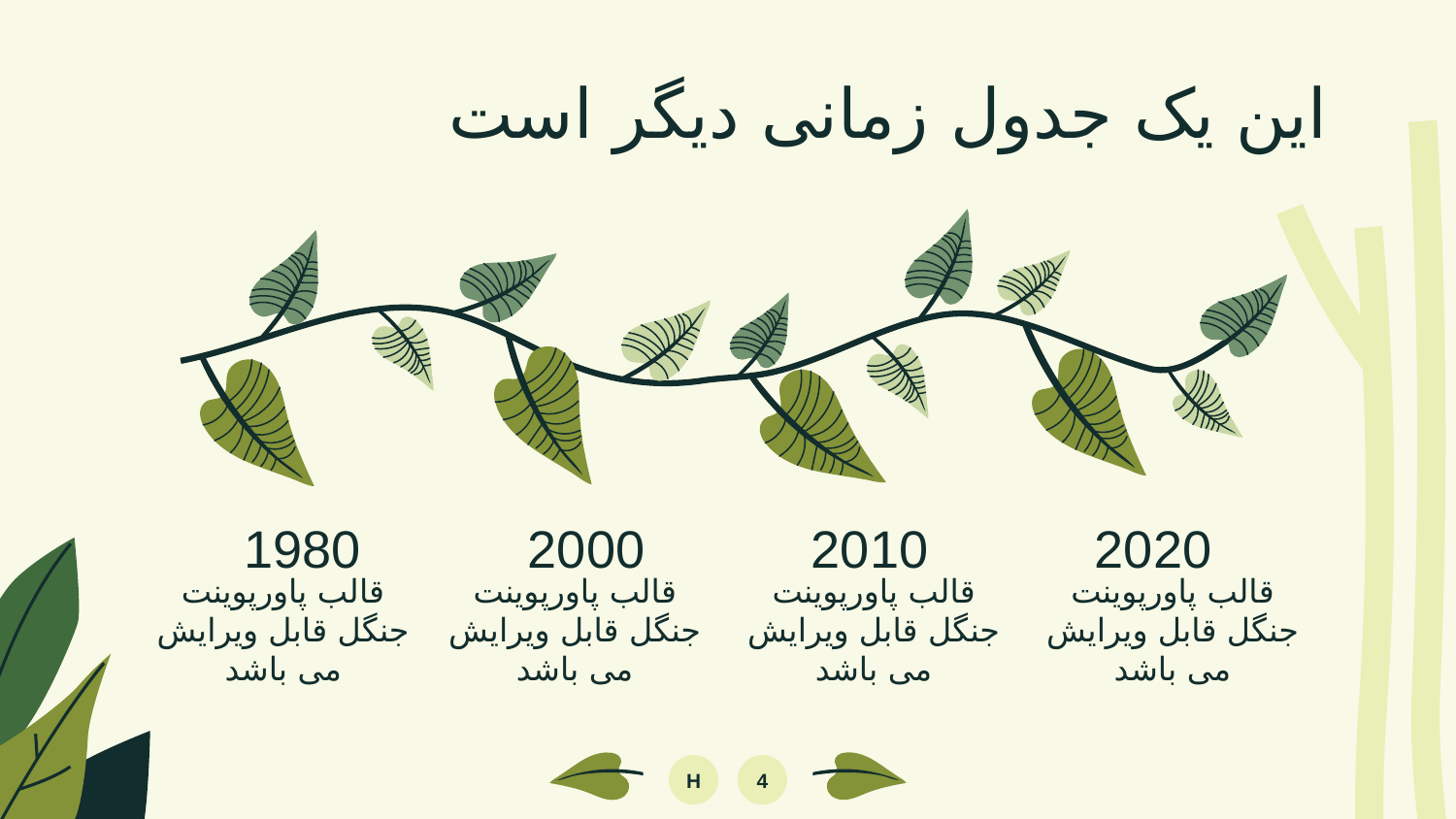

# این یک جدول زمانی دیگر است

1980
2000
2010
2020
قالب پاورپوینت جنگل قابل ویرایش می باشد
قالب پاورپوینت جنگل قابل ویرایش می باشد
قالب پاورپوینت جنگل قابل ویرایش می باشد
قالب پاورپوینت جنگل قابل ویرایش می باشد

H
4